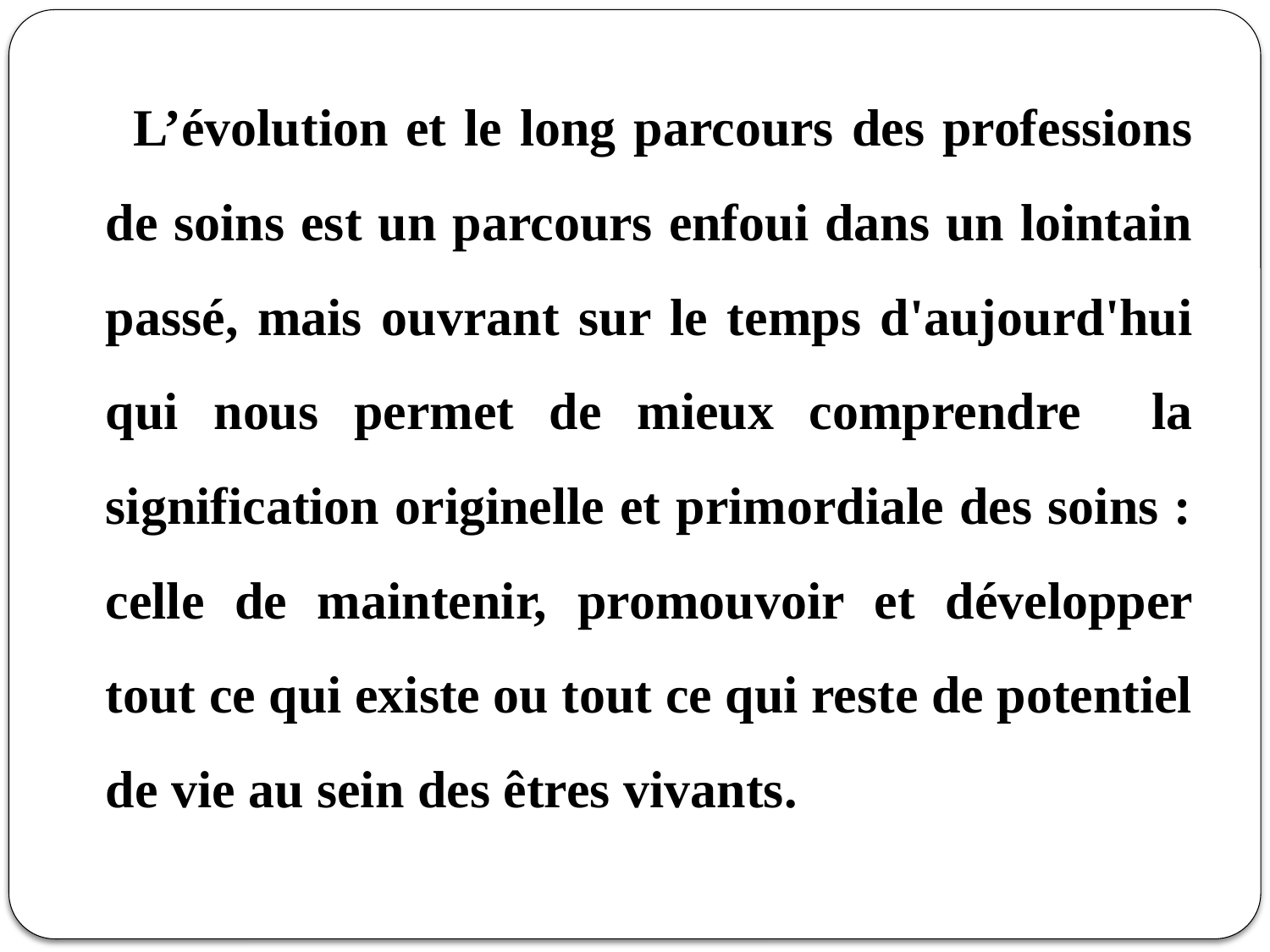

L’évolution et le long parcours des professions de soins est un parcours enfoui dans un lointain passé, mais ouvrant sur le temps d'aujourd'hui qui nous permet de mieux comprendre  la signification originelle et primordiale des soins : celle de maintenir, promouvoir et développer tout ce qui existe ou tout ce qui reste de potentiel de vie au sein des êtres vivants.